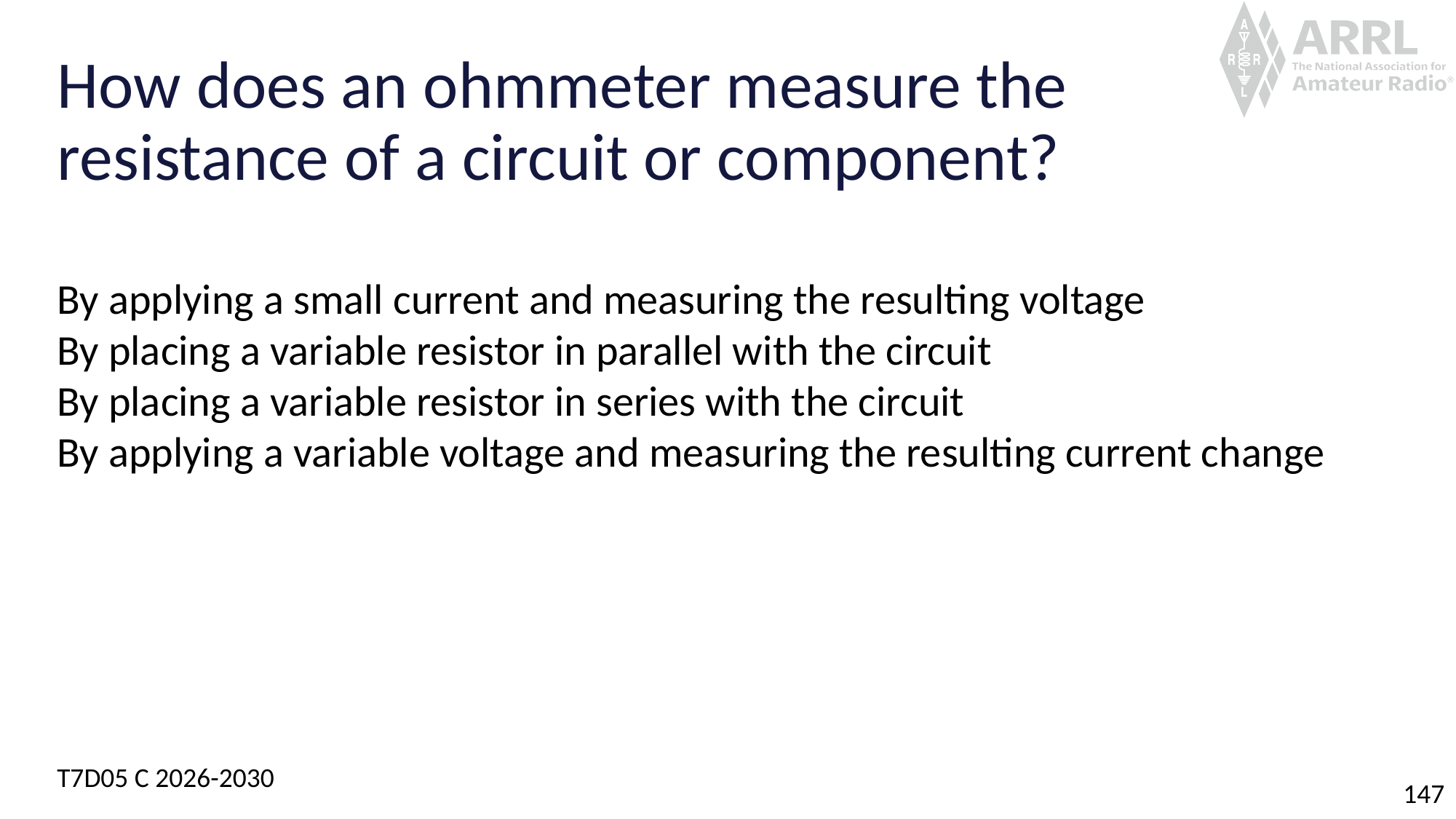

# How does an ohmmeter measure the resistance of a circuit or component?
By applying a small current and measuring the resulting voltage
By placing a variable resistor in parallel with the circuit
By placing a variable resistor in series with the circuit
By applying a variable voltage and measuring the resulting current change
T7D05 C 2026-2030